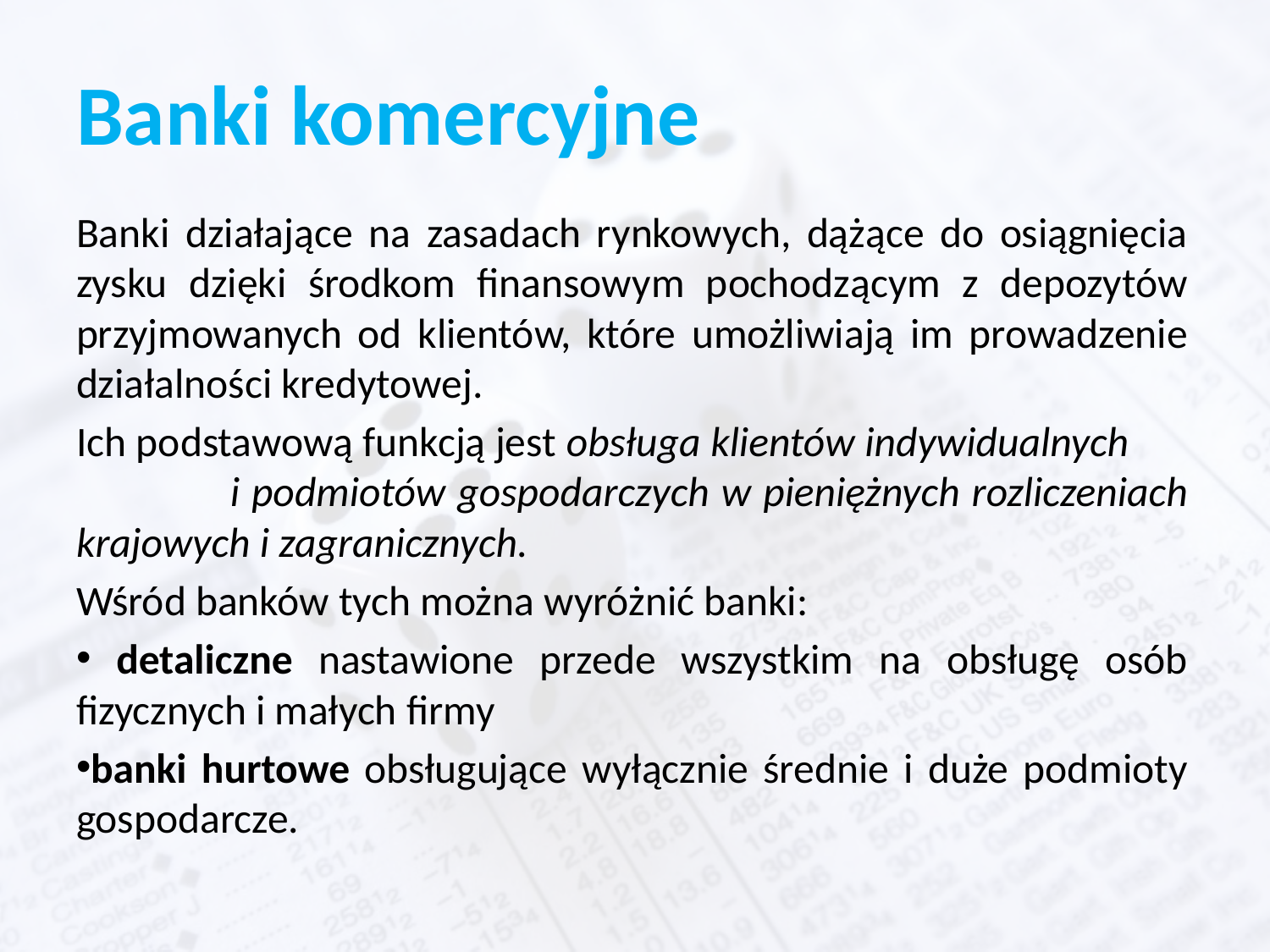

# Banki komercyjne
Banki działające na zasadach rynkowych, dążące do osiągnięcia zysku dzięki środkom finansowym pochodzącym z depozytów przyjmowanych od klientów, które umożliwiają im prowadzenie działalności kredytowej.
Ich podstawową funkcją jest obsługa klientów indywidualnych                    i podmiotów gospodarczych w pieniężnych rozliczeniach krajowych i zagranicznych.
Wśród banków tych można wyróżnić banki:
 detaliczne nastawione przede wszystkim na obsługę osób fizycznych i małych firmy
banki hurtowe obsługujące wyłącznie średnie i duże podmioty gospodarcze.